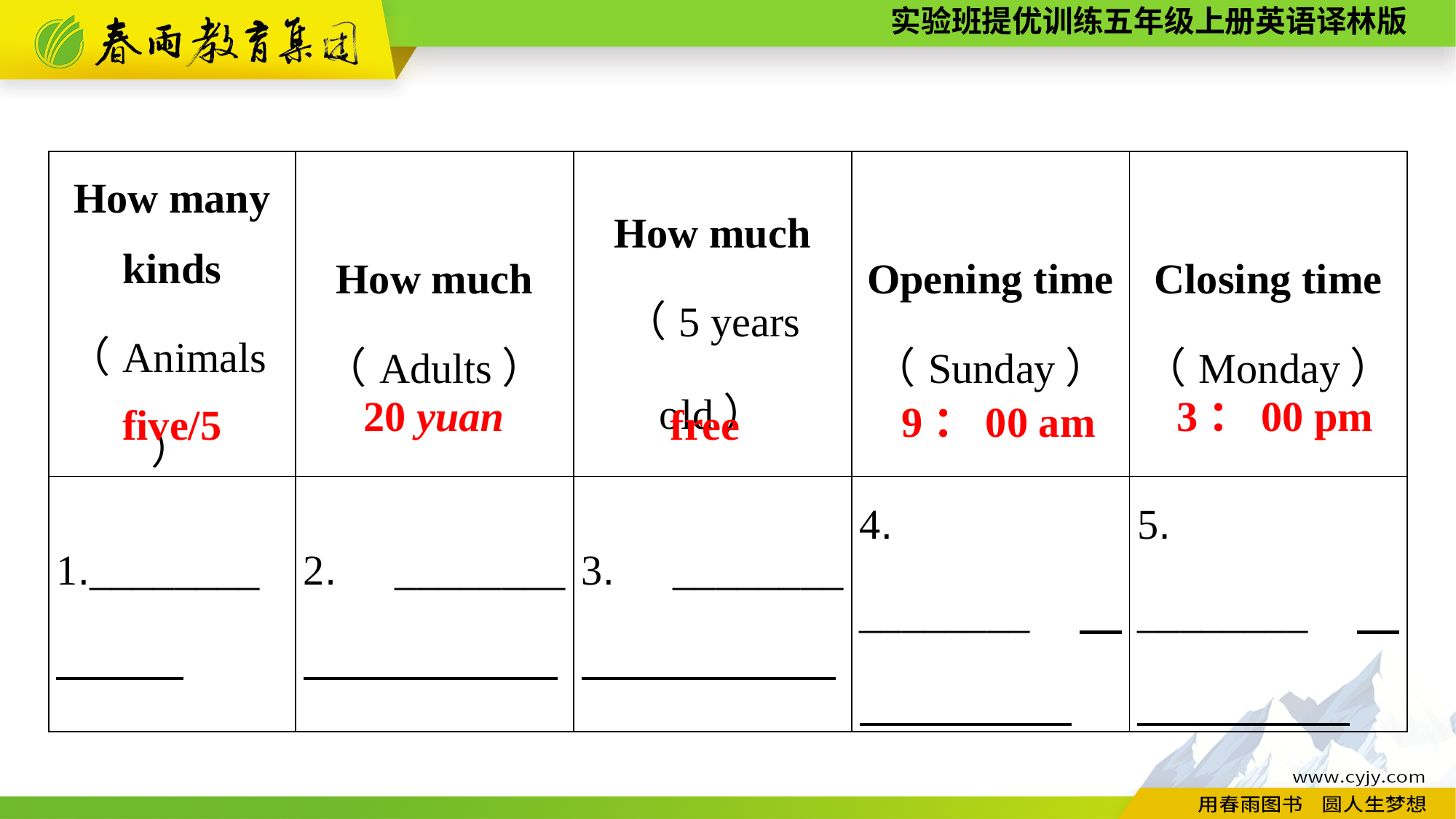

| How many kinds （Animals） | How much （Adults） | How much （5 years old） | Opening time （Sunday） | Closing time （Monday） |
| --- | --- | --- | --- | --- |
| 1.\_\_\_\_\_\_\_\_ | 2. \_\_\_\_\_\_\_\_ | 3. \_\_\_\_\_\_\_\_ | 4. \_\_\_\_\_\_\_\_ | 5. \_\_\_\_\_\_\_\_ |
20 yuan
3：00 pm
9：00 am
five/5
free